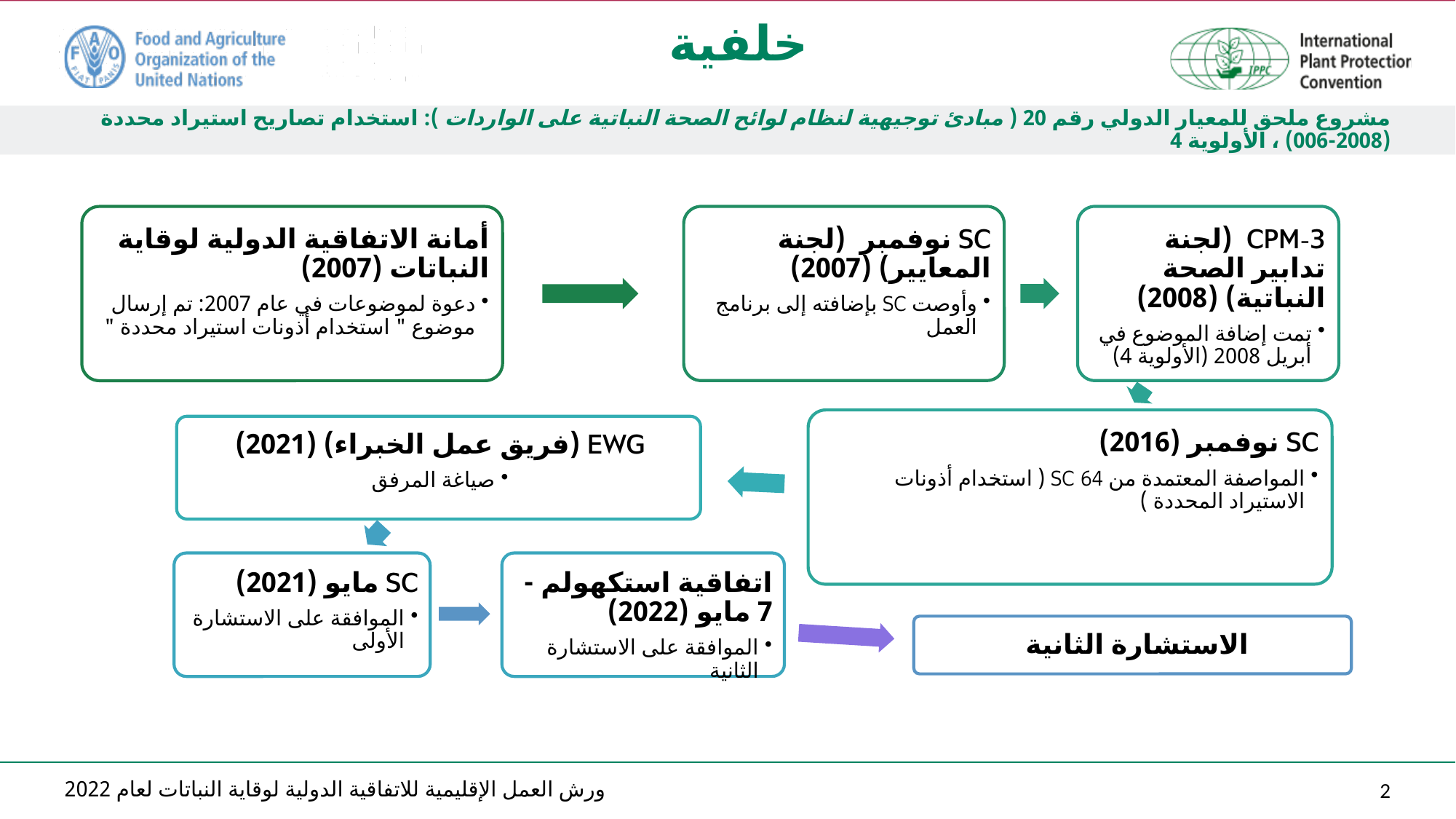

خلفية
أمانة الاتفاقية الدولية لوقاية النباتات (2007)
دعوة لموضوعات في عام 2007: تم إرسال موضوع " استخدام أذونات استيراد محددة "

SC نوفمبر  (لجنة المعايير) (2007)
وأوصت SC بإضافته إلى برنامج العمل

CPM-3  (لجنة تدابير الصحة النباتية) (2008)
تمت إضافة الموضوع في أبريل 2008 (الأولوية 4)

SC نوفمبر (2016)
المواصفة المعتمدة من SC 64 ( استخدام أذونات الاستيراد المحددة )

EWG (فريق عمل الخبراء) (2021)
صياغة المرفق

SC مايو (2021)
الموافقة على الاستشارة الأولى

اتفاقية استكهولم - 7 مايو (2022)
الموافقة على الاستشارة الثانية

الاستشارة الثانية